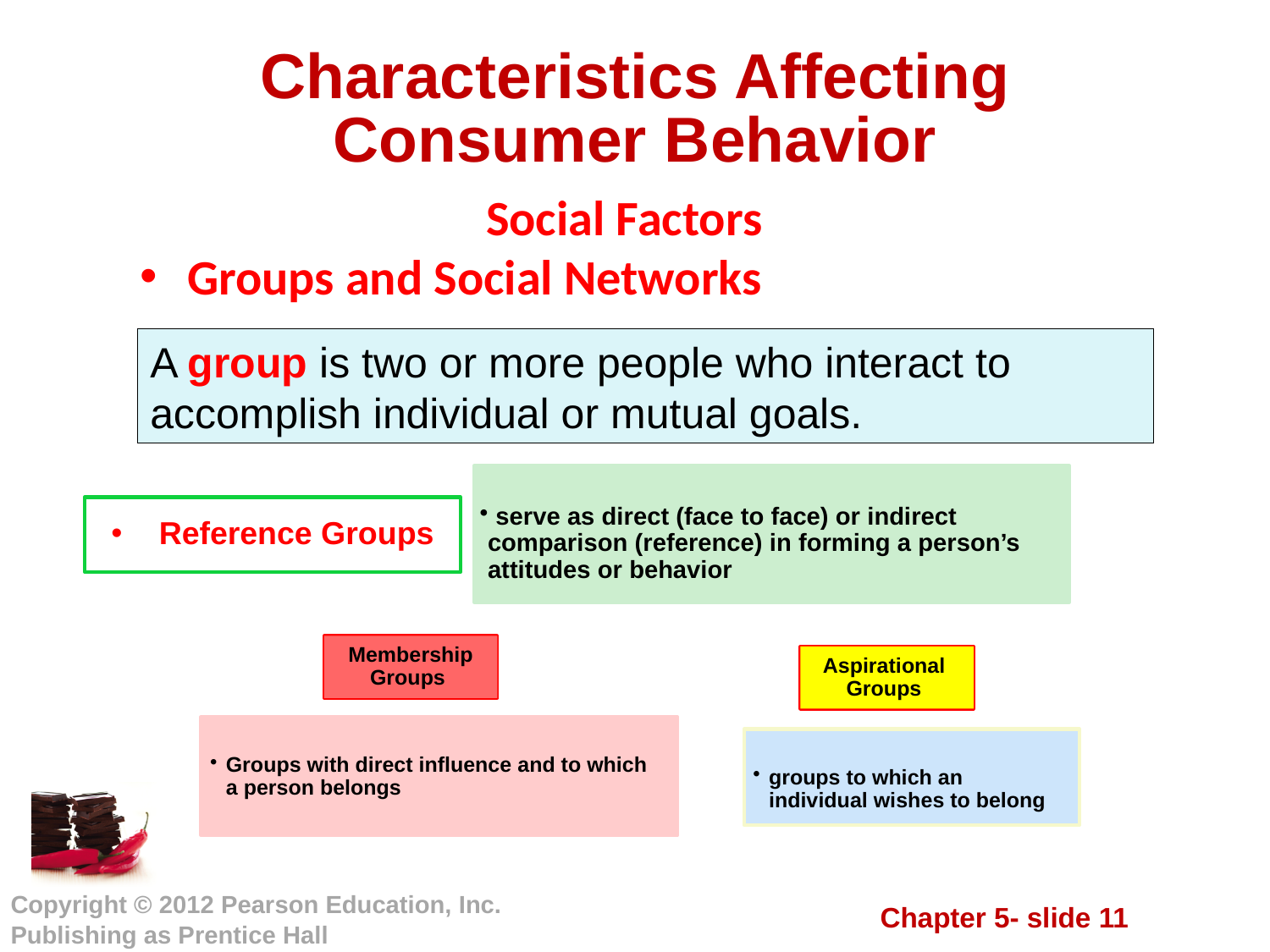

# Characteristics Affecting Consumer Behavior
Social Factors
Groups and Social Networks

A group is two or more people who interact to accomplish individual or mutual goals.

 serve as direct (face to face) or indirect comparison (reference) in forming a person’s attitudes or behavior

  Reference Groups

Membership Groups

Aspirational  Groups

Groups with direct influence and to which a person belongs

groups to which an individual wishes to belong